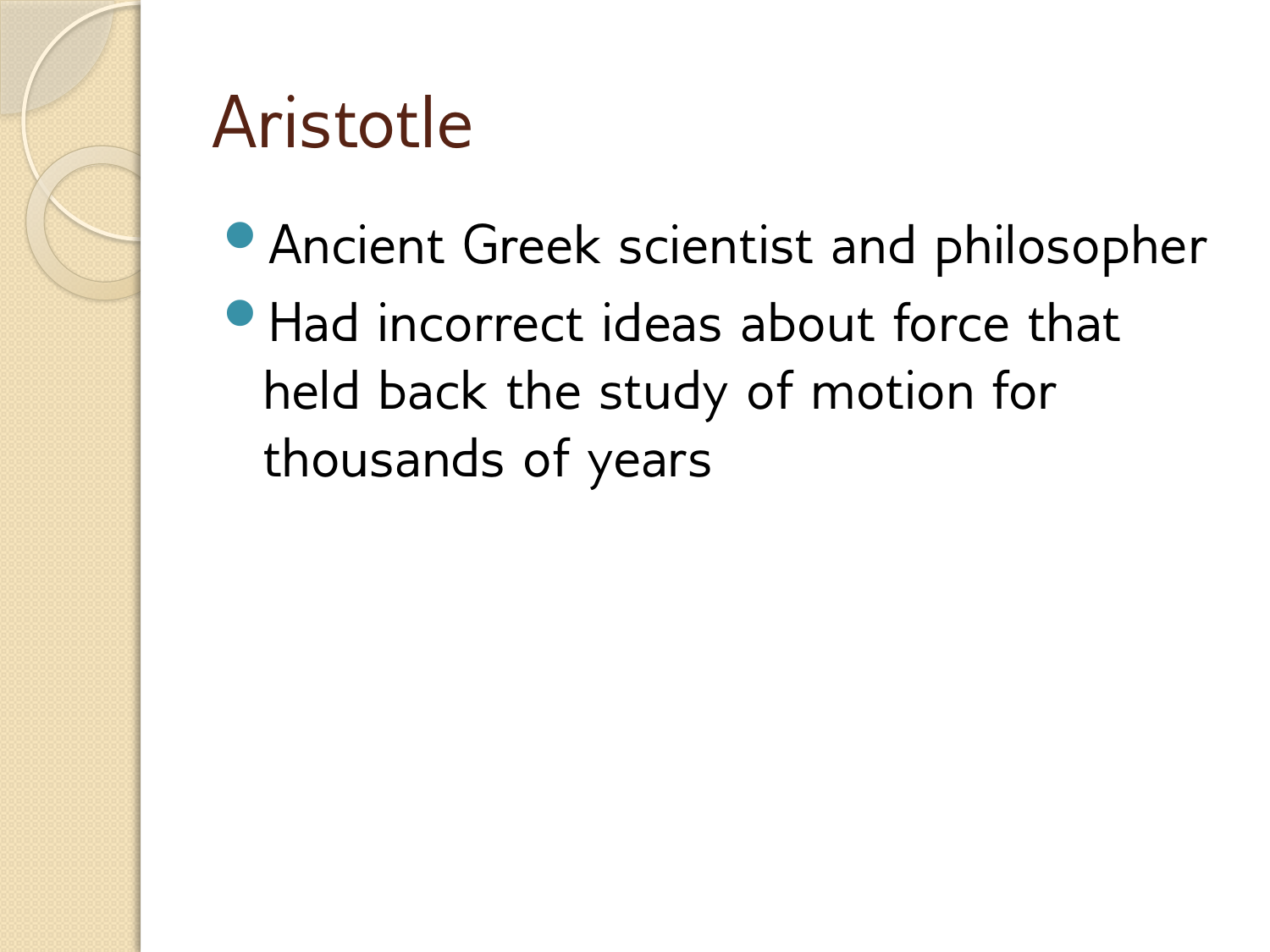

# Aristotle
Ancient Greek scientist and philosopher
Had incorrect ideas about force that held back the study of motion for thousands of years